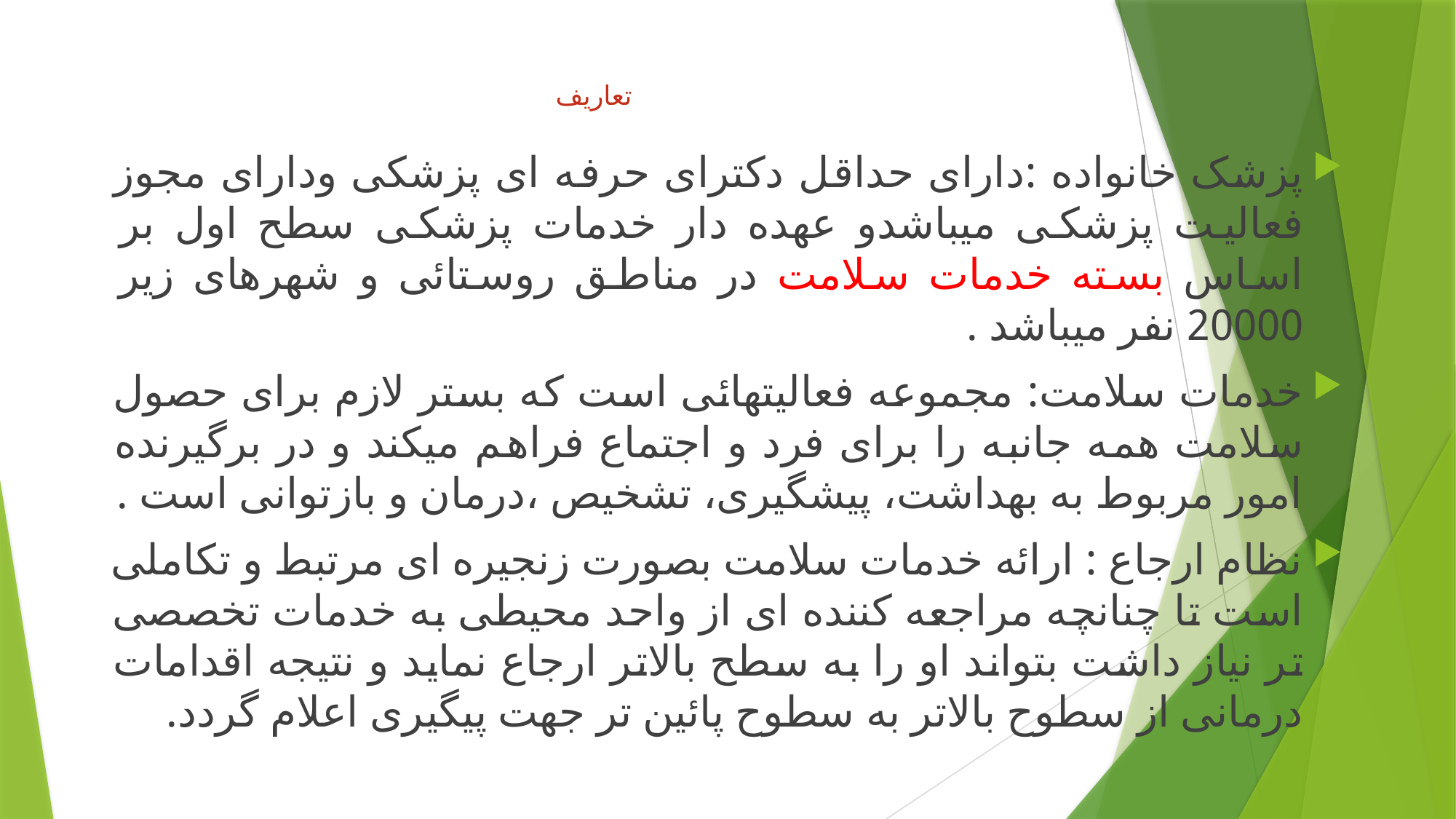

# تعاریف
پزشک خانواده :دارای حداقل دکترای حرفه ای پزشکی ودارای مجوز فعالیت پزشکی میباشدو عهده دار خدمات پزشکی سطح اول بر اساس بسته خدمات سلامت در مناطق روستائی و شهرهای زیر 20000 نفر میباشد .
خدمات سلامت: مجموعه فعالیتهائی است که بستر لازم برای حصول سلامت همه جانبه را برای فرد و اجتماع فراهم میکند و در برگیرنده امور مربوط به بهداشت، پیشگیری، تشخیص ،درمان و بازتوانی است .
نظام ارجاع : ارائه خدمات سلامت بصورت زنجیره ای مرتبط و تکاملی است تا چنانچه مراجعه کننده ای از واحد محیطی به خدمات تخصصی تر نیاز داشت بتواند او را به سطح بالاتر ارجاع نماید و نتیجه اقدامات درمانی از سطوح بالاتر به سطوح پائین تر جهت پیگیری اعلام گردد.